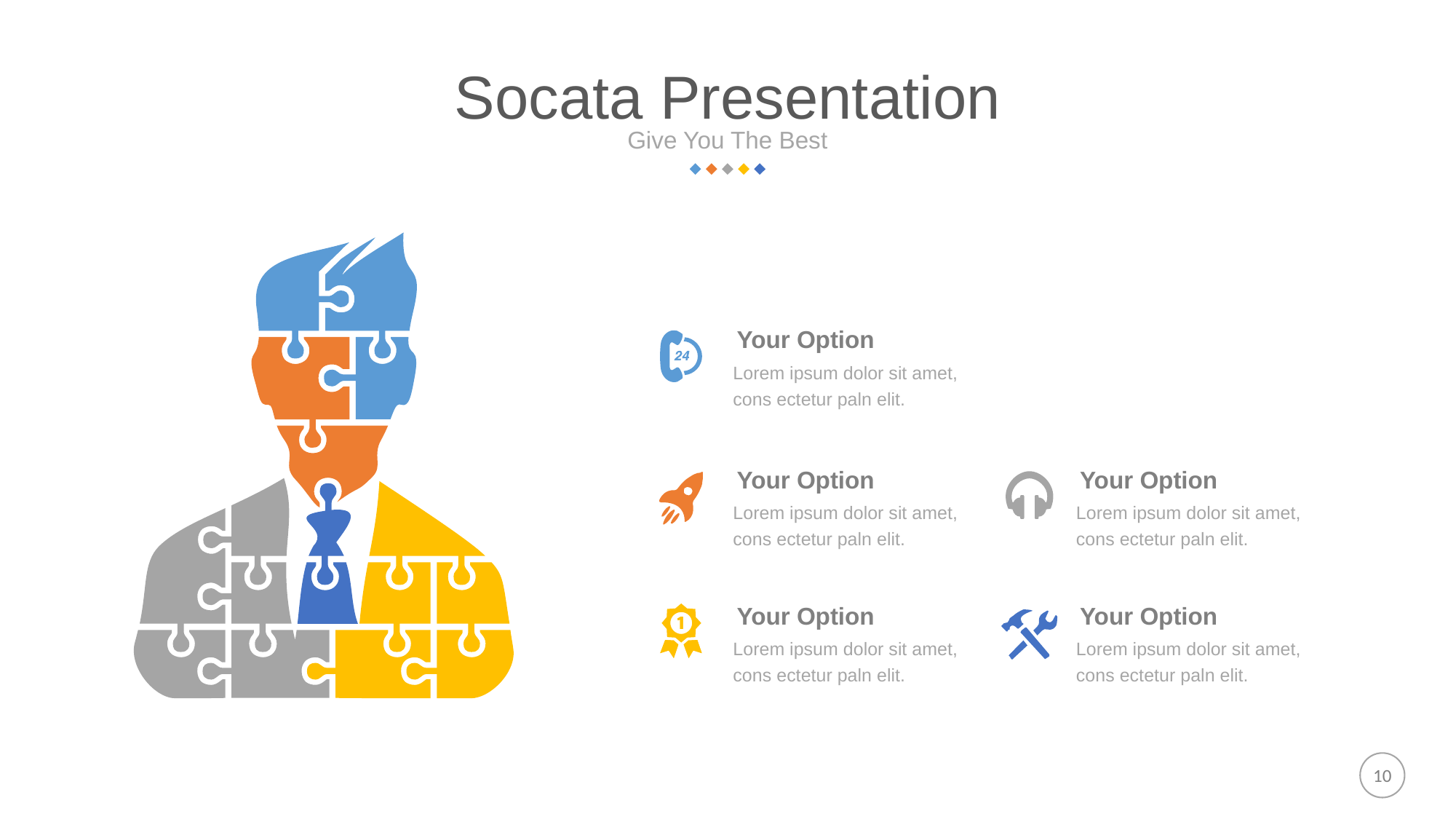

Socata Presentation
Give You The Best

Your Option
Lorem ipsum dolor sit amet, cons ectetur paln elit.

Your Option
Lorem ipsum dolor sit amet, cons ectetur paln elit.
Your Option
Lorem ipsum dolor sit amet, cons ectetur paln elit.

Your Option
Lorem ipsum dolor sit amet, cons ectetur paln elit.
Your Option
Lorem ipsum dolor sit amet, cons ectetur paln elit.